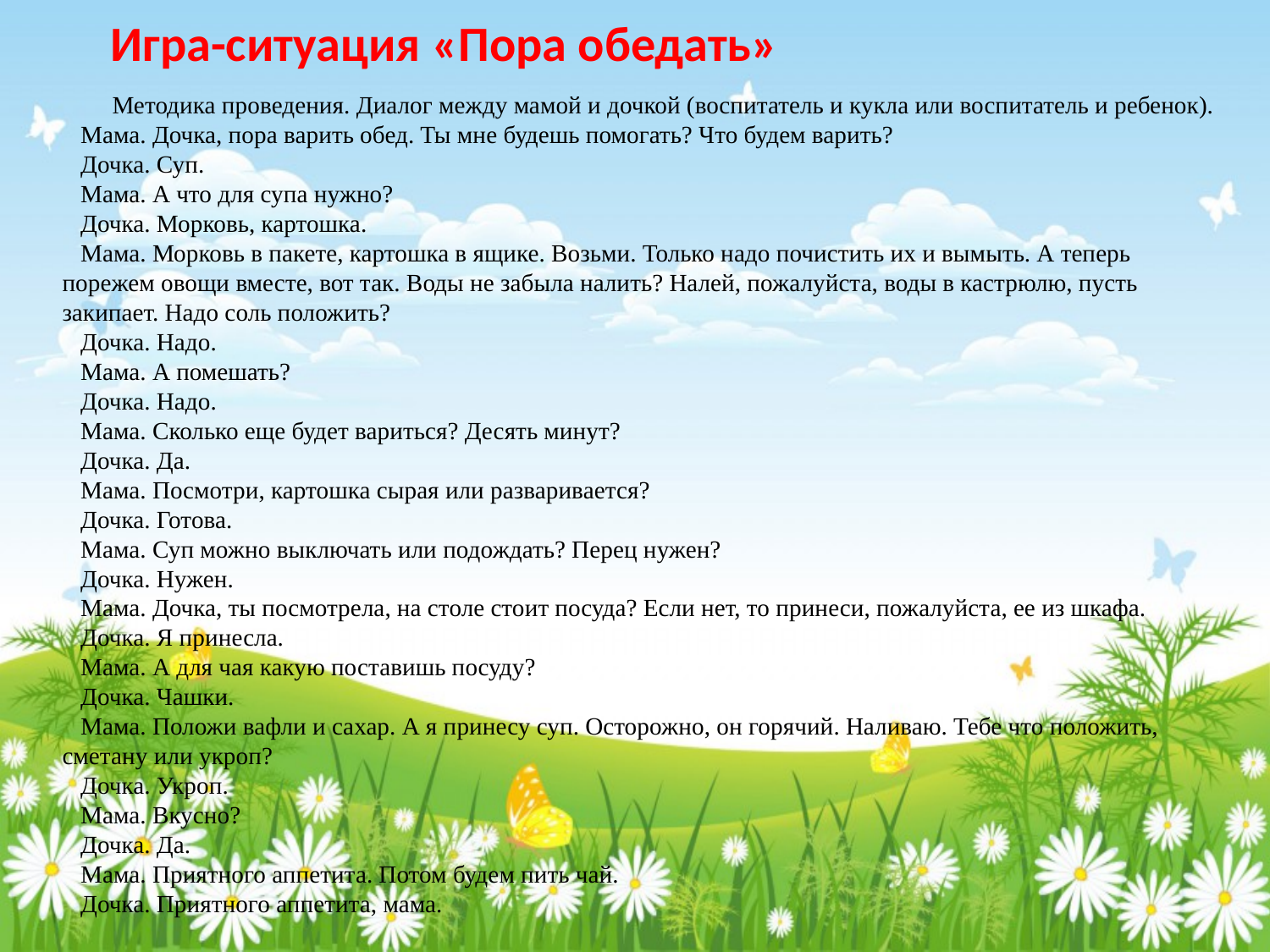

Игра-ситуация «Пора обедать»
Методика проведения. Диалог между мамой и дочкой (воспитатель и кукла или воспитатель и ребенок).
   Мама. Дочка, пора варить обед. Ты мне будешь помогать? Что будем варить?
   Дочка. Суп.
   Мама. А что для супа нужно?
   Дочка. Морковь, картошка.
   Мама. Морковь в пакете, картошка в ящике. Возьми. Только надо почистить их и вымыть. А теперь порежем овощи вместе, вот так. Воды не забыла налить? Налей, пожалуйста, воды в кастрюлю, пусть закипает. Надо соль положить?
   Дочка. Надо.
   Мама. А помешать?
   Дочка. Надо.
   Мама. Сколько еще будет вариться? Десять минут?
   Дочка. Да.
   Мама. Посмотри, картошка сырая или разваривается?
   Дочка. Готова.
   Мама. Суп можно выключать или подождать? Перец нужен?
   Дочка. Нужен.
   Мама. Дочка, ты посмотрела, на столе стоит посуда? Если нет, то принеси, пожалуйста, ее из шкафа.
   Дочка. Я принесла.
   Мама. А для чая какую поставишь посуду?
   Дочка. Чашки.
   Мама. Положи вафли и сахар. А я принесу суп. Осторожно, он горячий. Наливаю. Тебе что положить, сметану или укроп?
   Дочка. Укроп.
   Мама. Вкусно?
   Дочка. Да.
   Мама. Приятного аппетита. Потом будем пить чай.
   Дочка. Приятного аппетита, мама.